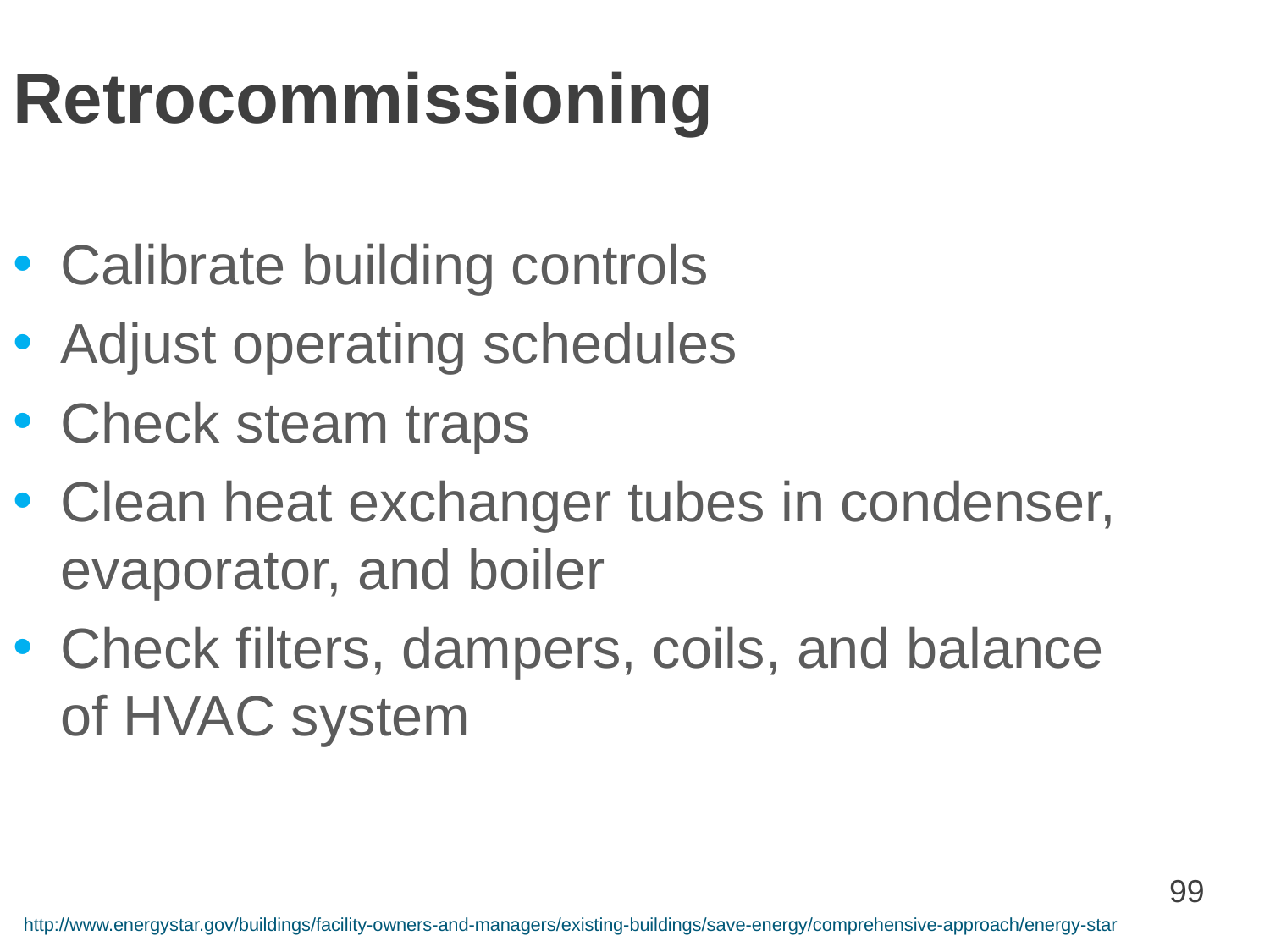

Retrocommissioning
Calibrate building controls
Adjust operating schedules
Check steam traps
Clean heat exchanger tubes in condenser, evaporator, and boiler
Check filters, dampers, coils, and balance of HVAC system
http://www.energystar.gov/buildings/facility-owners-and-managers/existing-buildings/save-energy/comprehensive-approach/energy-star